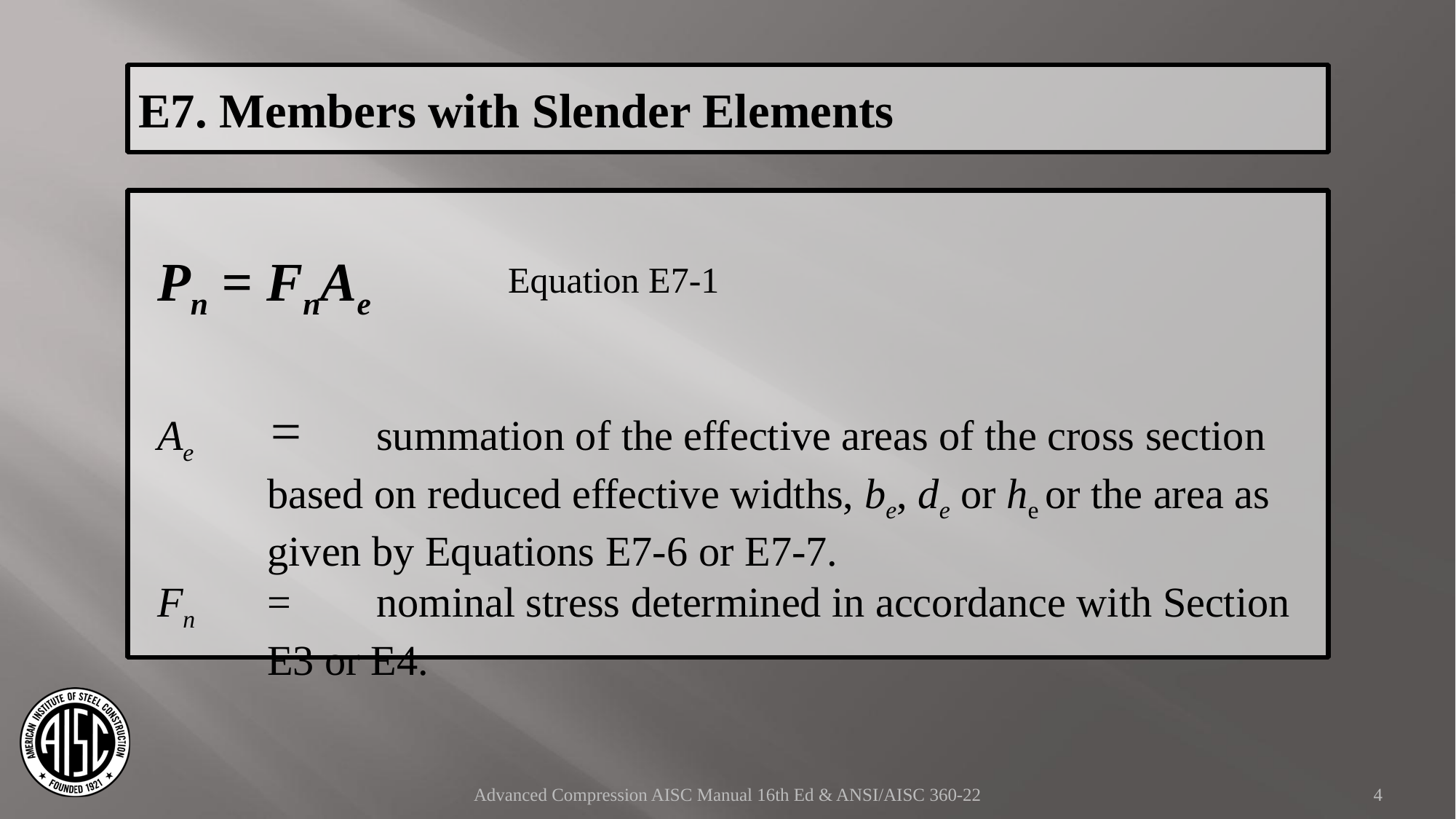

E7. Members with Slender Elements

Pn = FnAe

Ae	=	summation of the effective areas of the cross section based on reduced effective widths, be, de or he or the area as given by Equations E7-6 or E7-7.
Fn	=	nominal stress determined in accordance with Section E3 or E4.

Equation E7-1
Advanced Compression AISC Manual 16th Ed & ANSI/AISC 360-22
4